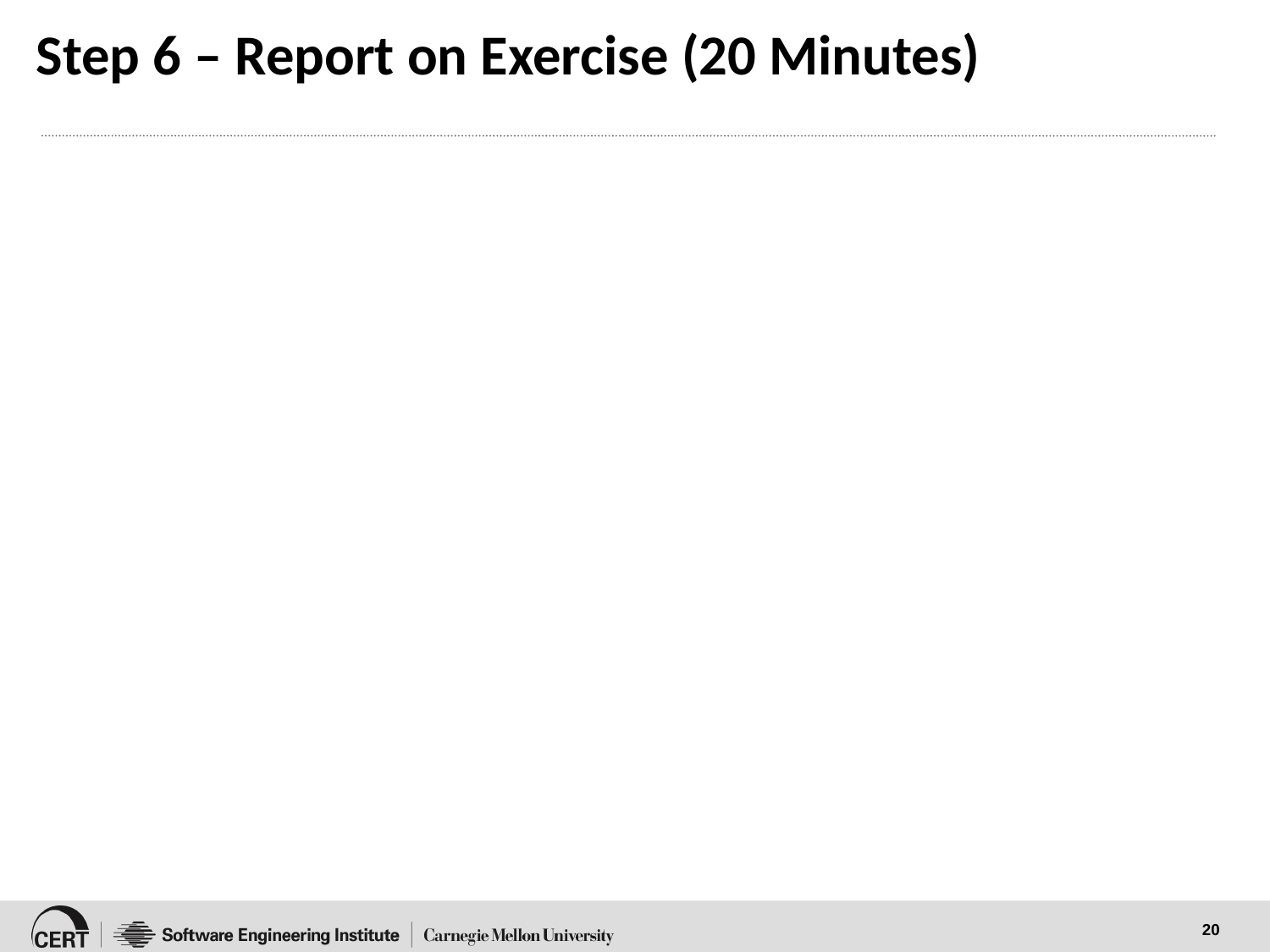

# Step 6 – Report on Exercise (20 Minutes)